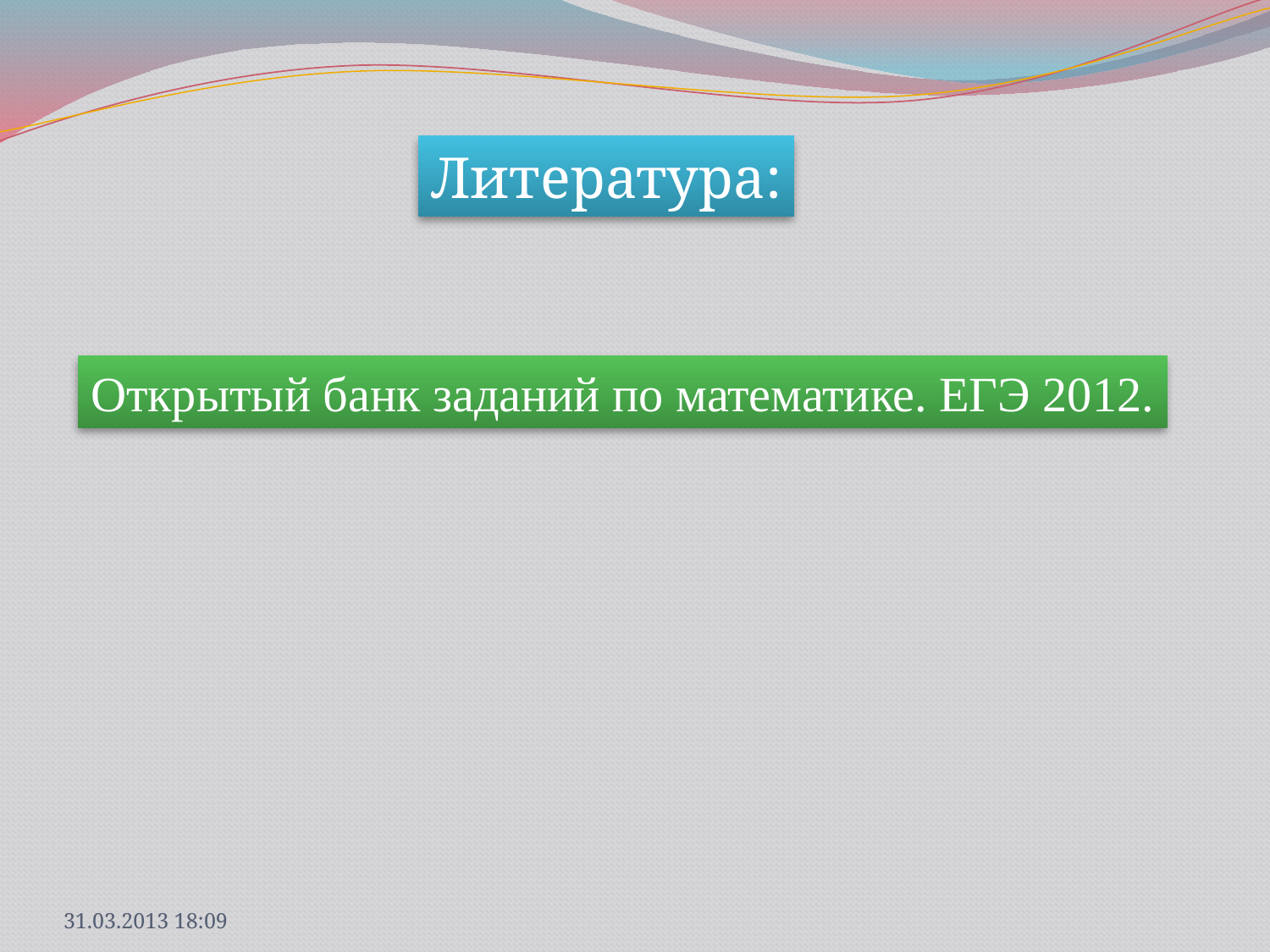

Литература:
Открытый банк заданий по математике. ЕГЭ 2012.
31.03.2013 18:09